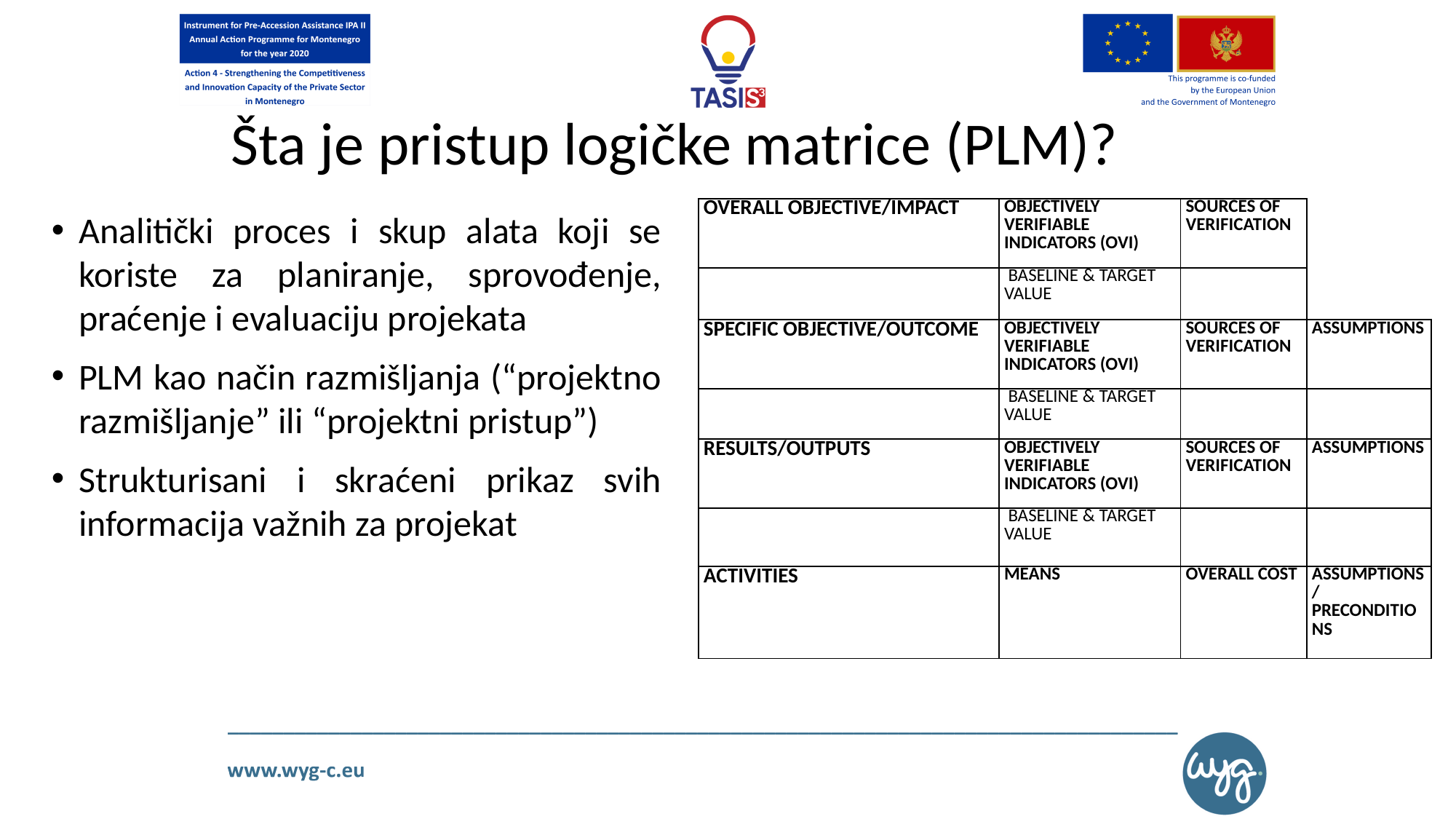

# Šta je pristup logičke matrice (PLM)?
| OVERALL OBJECTIVE/IMPACT | OBJECTIVELY VERIFIABLE INDICATORS (OVI) | SOURCES OF VERIFICATION |  |
| --- | --- | --- | --- |
|  | BASELINE & TARGET VALUE |  |  |
| SPECIFIC OBJECTIVE/OUTCOME | OBJECTIVELY VERIFIABLE INDICATORS (OVI) | SOURCES OF VERIFICATION | ASSUMPTIONS |
|  | BASELINE & TARGET VALUE |  |  |
| RESULTS/OUTPUTS | OBJECTIVELY VERIFIABLE INDICATORS (OVI) | SOURCES OF VERIFICATION | ASSUMPTIONS |
|  | BASELINE & TARGET VALUE |  |  |
| ACTIVITIES | MEANS | OVERALL COST | ASSUMPTIONS/PRECONDITIONS |
Analitički proces i skup alata koji se koriste za planiranje, sprovođenje, praćenje i evaluaciju projekata
PLM kao način razmišljanja (“projektno razmišljanje” ili “projektni pristup”)
Strukturisani i skraćeni prikaz svih informacija važnih za projekat